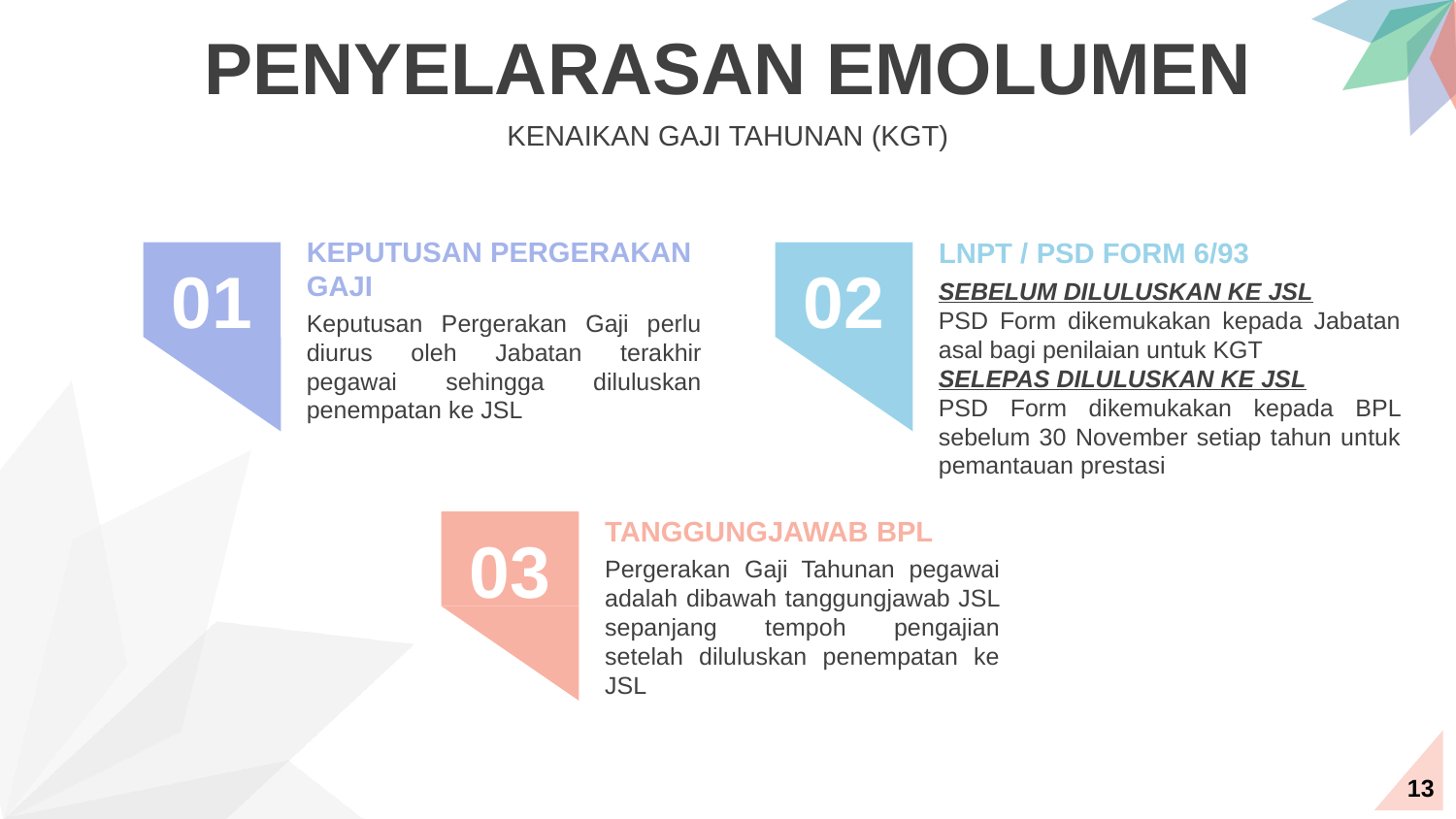

PENYELARASAN EMOLUMEN
KENAIKAN GAJI TAHUNAN (KGT)
KEPUTUSAN PERGERAKAN GAJI
Keputusan Pergerakan Gaji perlu diurus oleh Jabatan terakhir pegawai sehingga diluluskan penempatan ke JSL
LNPT / PSD FORM 6/93
SEBELUM DILULUSKAN KE JSL
PSD Form dikemukakan kepada Jabatan asal bagi penilaian untuk KGT
SELEPAS DILULUSKAN KE JSL
PSD Form dikemukakan kepada BPL sebelum 30 November setiap tahun untuk pemantauan prestasi

02
01
TANGGUNGJAWAB BPL
Pergerakan Gaji Tahunan pegawai adalah dibawah tanggungjawab JSL sepanjang tempoh pengajian setelah diluluskan penempatan ke JSL

03

13